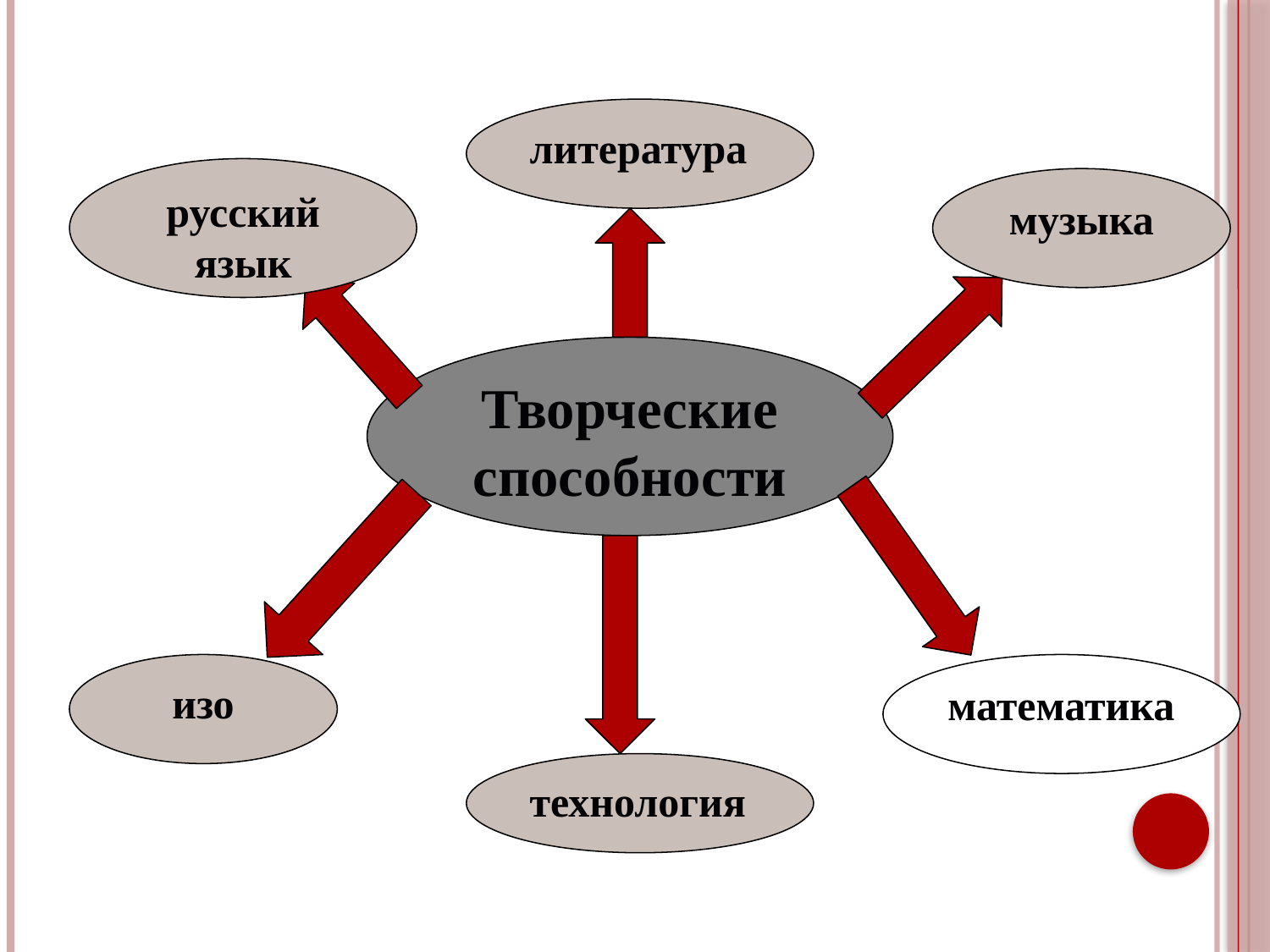

литература
русский язык
музыка

Творческие способности

изо
математика
технология